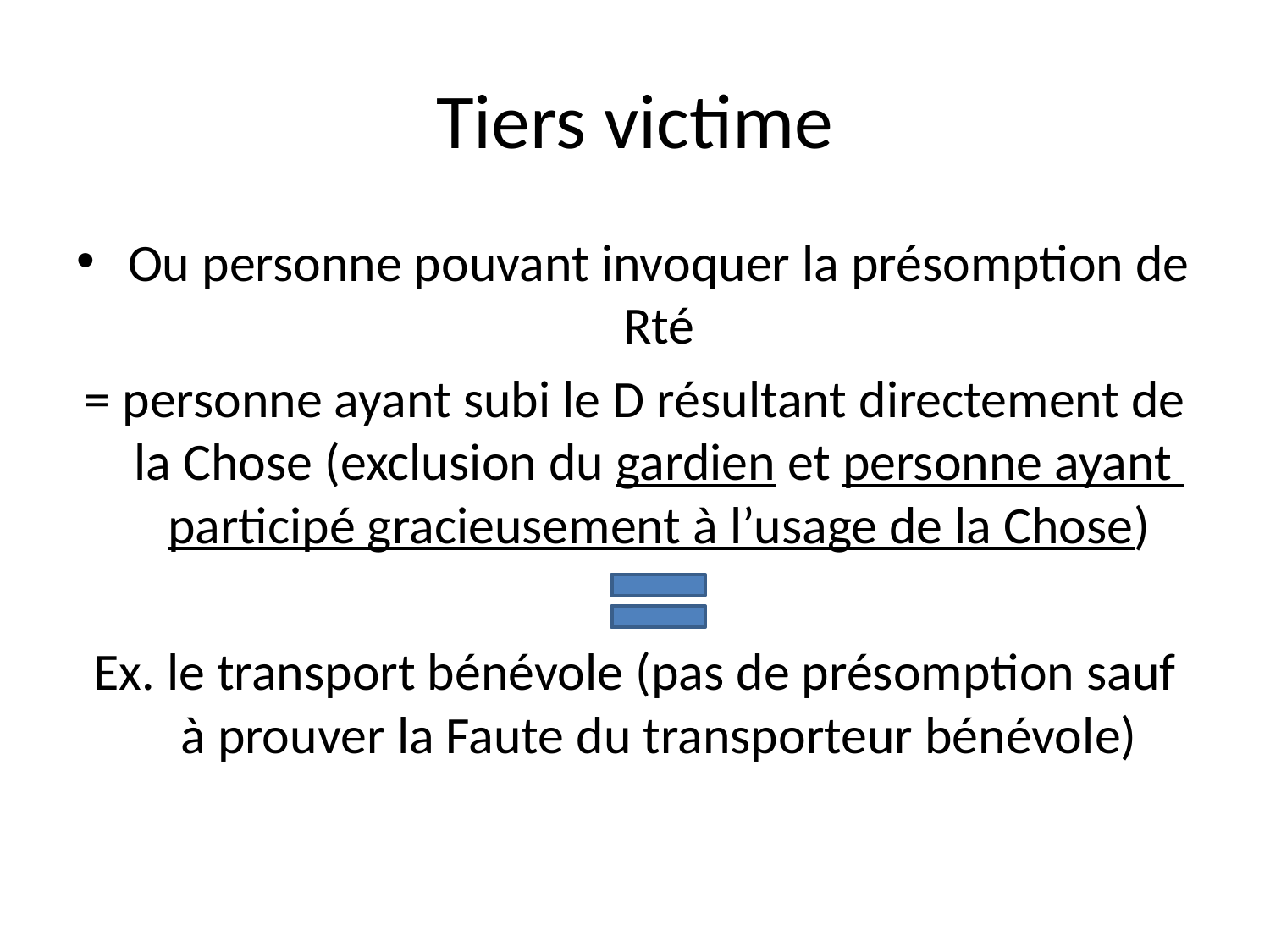

# Tiers victime
Ou personne pouvant invoquer la présomption de Rté
= personne ayant subi le D résultant directement de la Chose (exclusion du gardien et personne ayant  participé gracieusement à l’usage de la Chose)

Ex. le transport bénévole (pas de présomption sauf à prouver la Faute du transporteur bénévole)